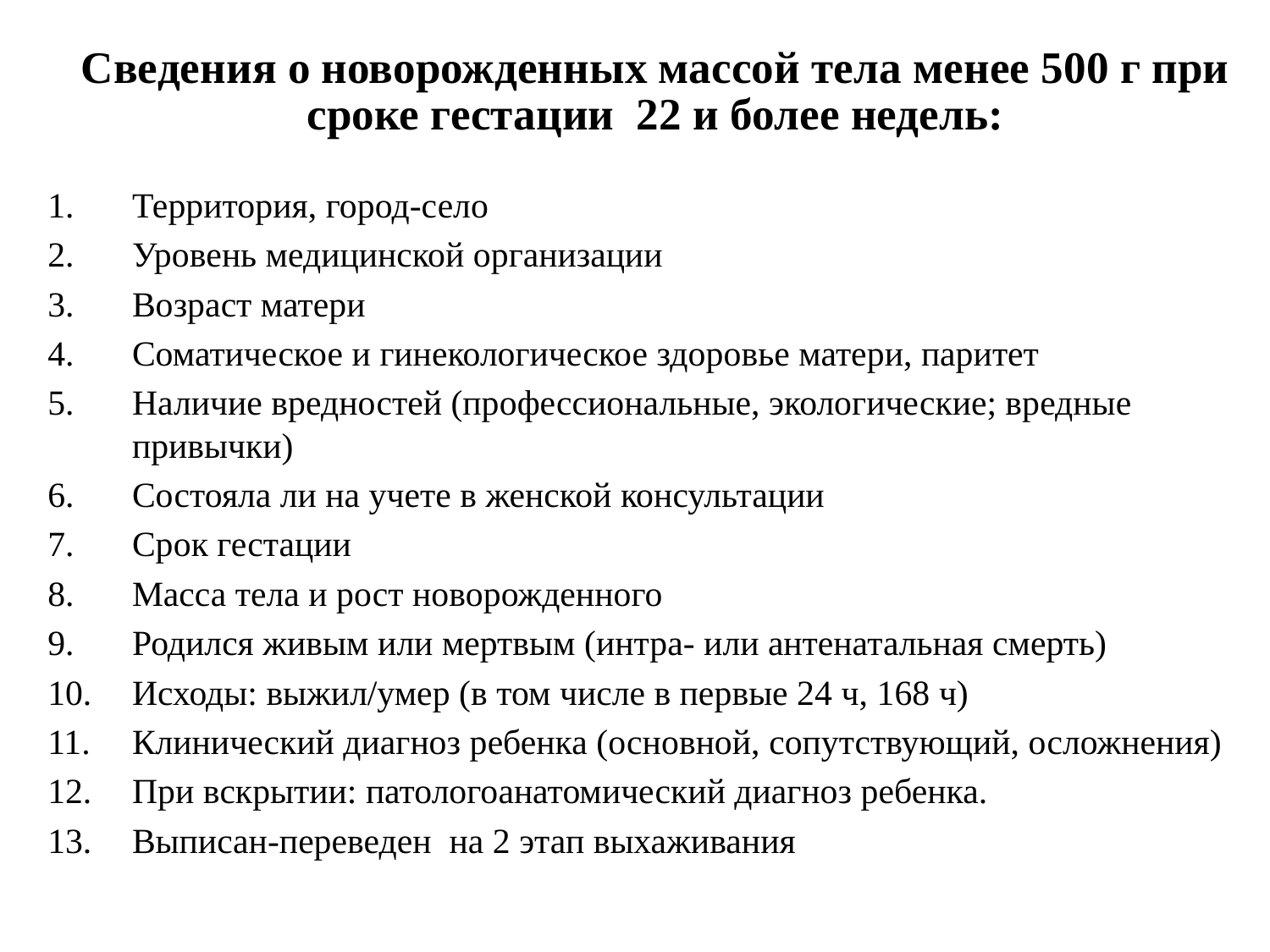

# Сведения о новорожденных массой тела менее 500 г при сроке гестации  22 и более недель:
Территория, город-село
Уровень медицинской организации
Возраст матери
Соматическое и гинекологическое здоровье матери, паритет
Наличие вредностей (профессиональные, экологические; вредные привычки)
Состояла ли на учете в женской консультации
Срок гестации
Масса тела и рост новорожденного
Родился живым или мертвым (интра- или антенатальная смерть)
Исходы: выжил/умер (в том числе в первые 24 ч, 168 ч)
Клинический диагноз ребенка (основной, сопутствующий, осложнения)
При вскрытии: патологоанатомический диагноз ребенка.
Выписан-переведен  на 2 этап выхаживания